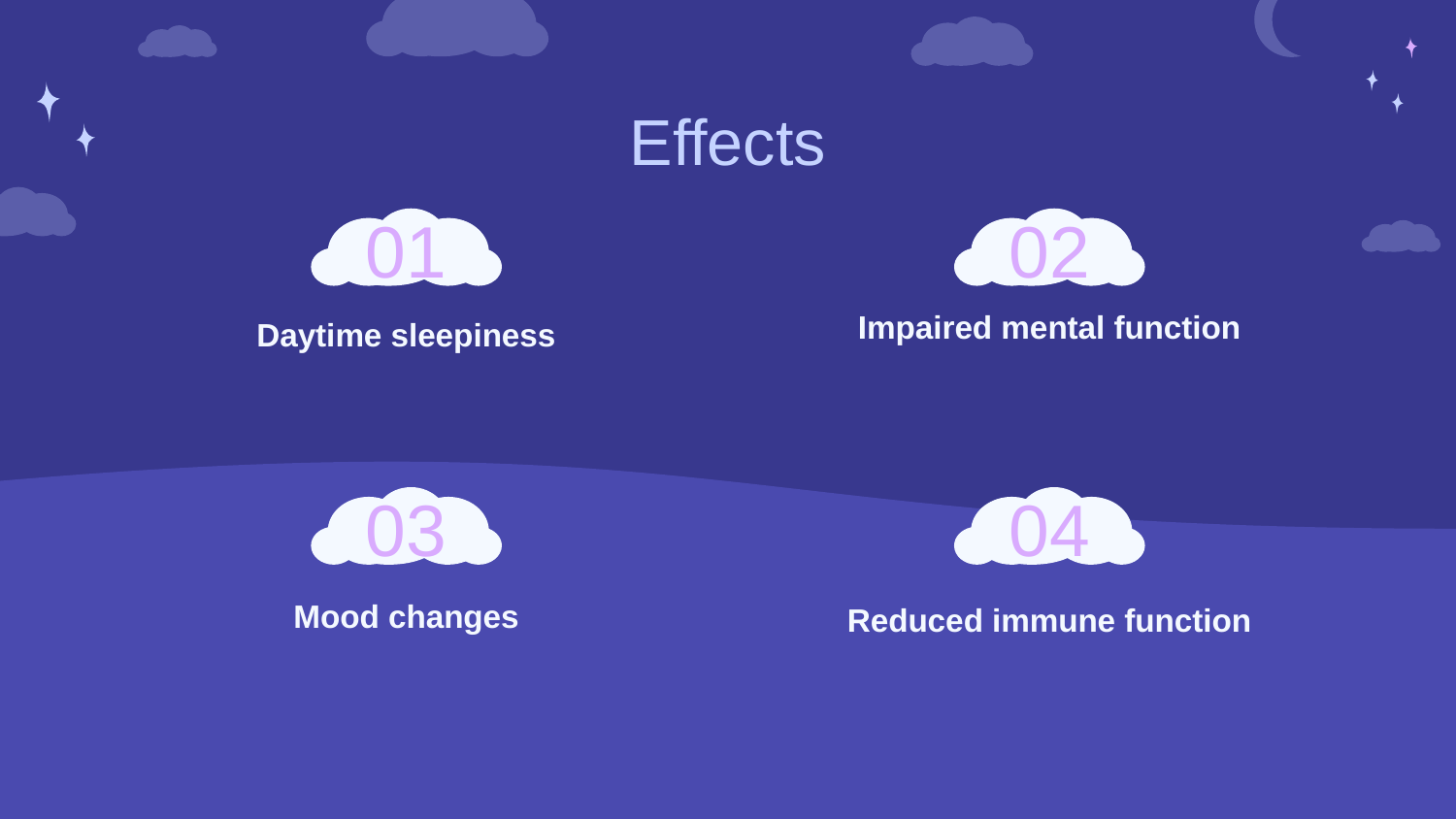

# Effects
01
02

Impaired mental function
Daytime sleepiness
04
03

Mood changes
Reduced immune function